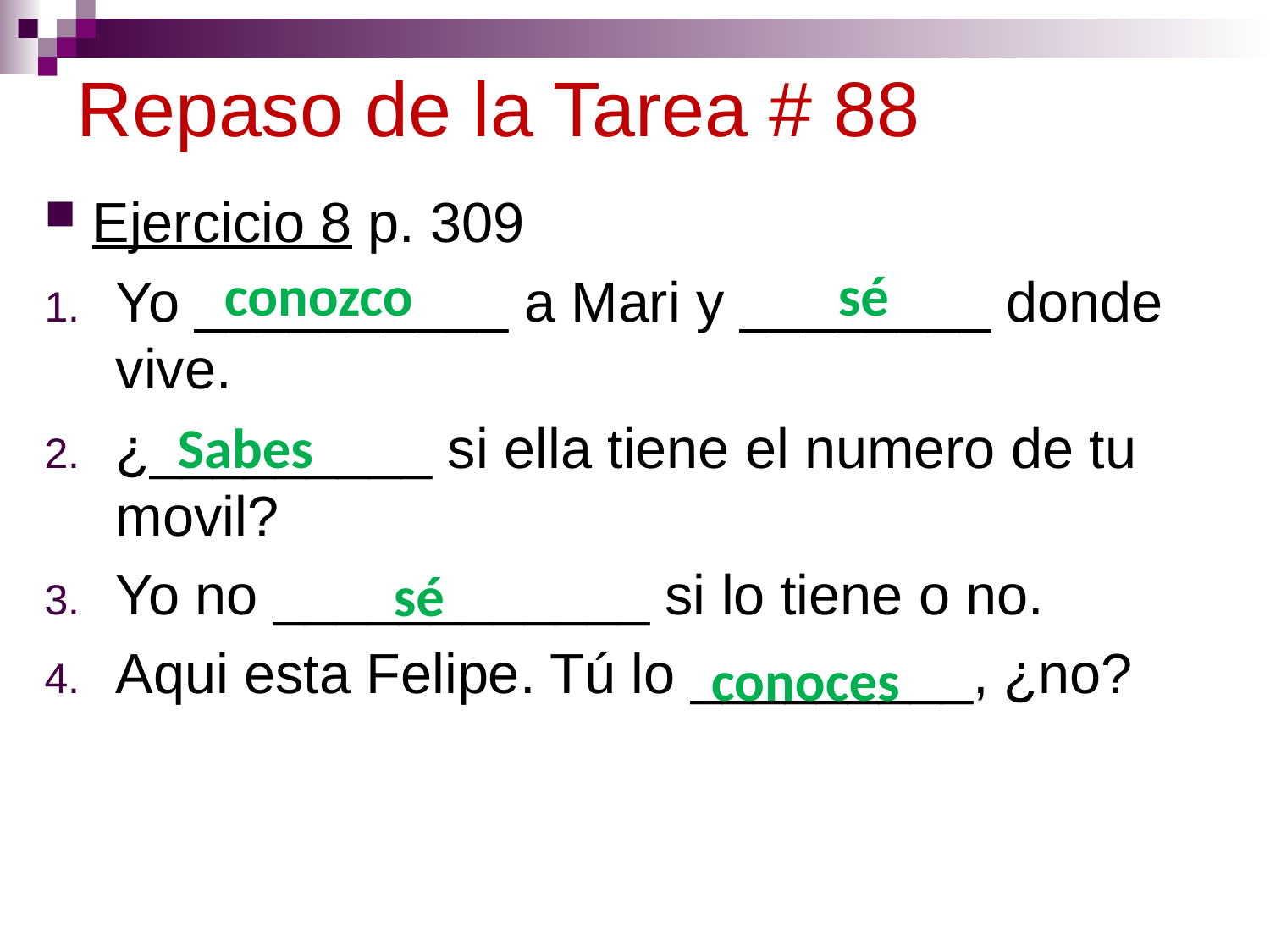

# Repaso de la Tarea # 88
Ejercicio 8 p. 309
Yo __________ a Mari y ________ donde vive.
¿_________ si ella tiene el numero de tu movil?
Yo no ____________ si lo tiene o no.
Aqui esta Felipe. Tú lo _________, ¿no?
conozco
sé
Sabes
sé
conoces